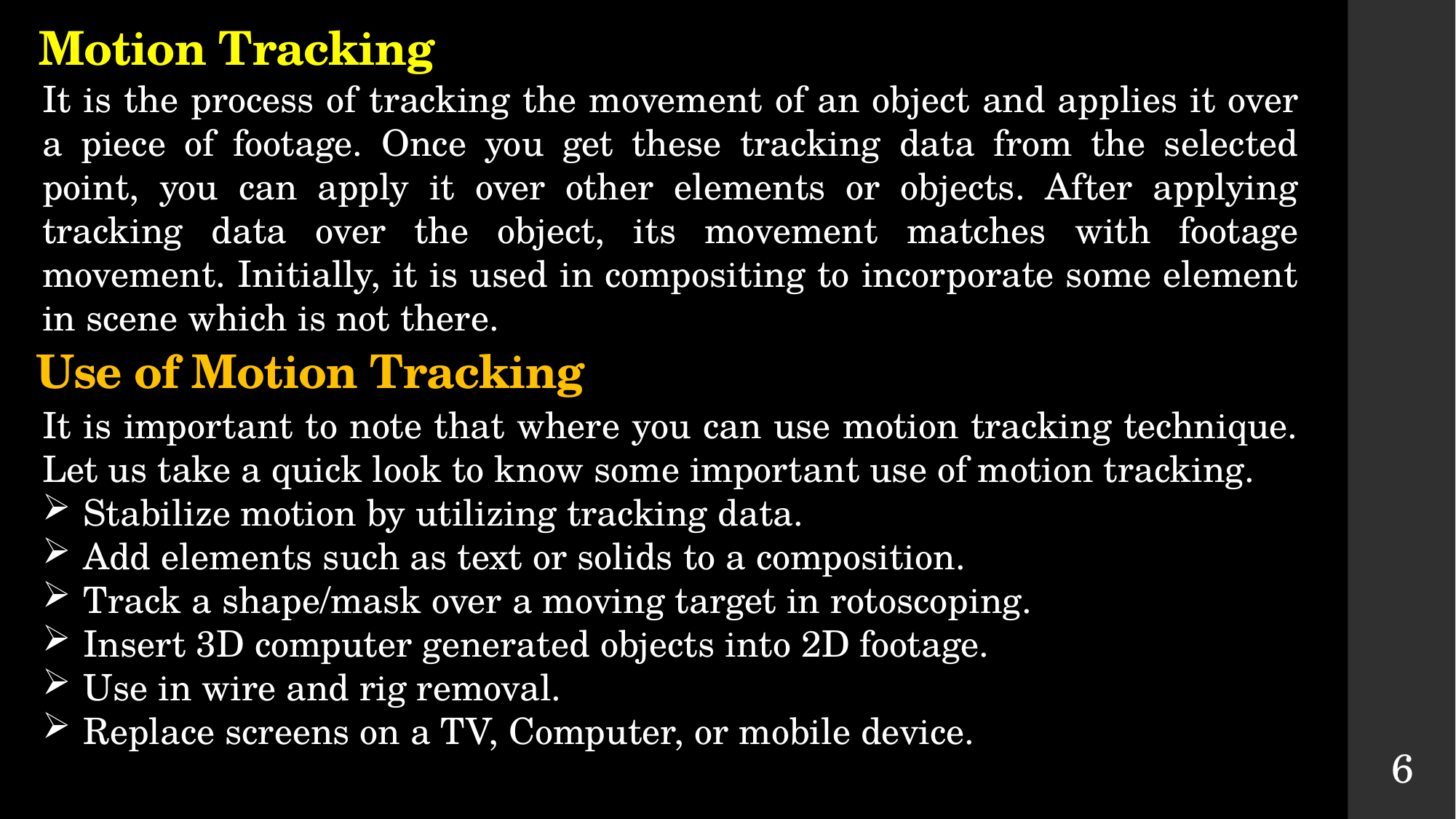

# Motion Tracking
It is the process of tracking the movement of an object and applies it over a piece of footage. Once you get these tracking data from the selected point, you can apply it over other elements or objects. After applying tracking data over the object, its movement matches with footage movement. Initially, it is used in compositing to incorporate some element in scene which is not there.
Use of Motion Tracking
It is important to note that where you can use motion tracking technique. Let us take a quick look to know some important use of motion tracking.
Stabilize motion by utilizing tracking data.
Add elements such as text or solids to a composition.
Track a shape/mask over a moving target in rotoscoping.
Insert 3D computer generated objects into 2D footage.
Use in wire and rig removal.
Replace screens on a TV, Computer, or mobile device.
6